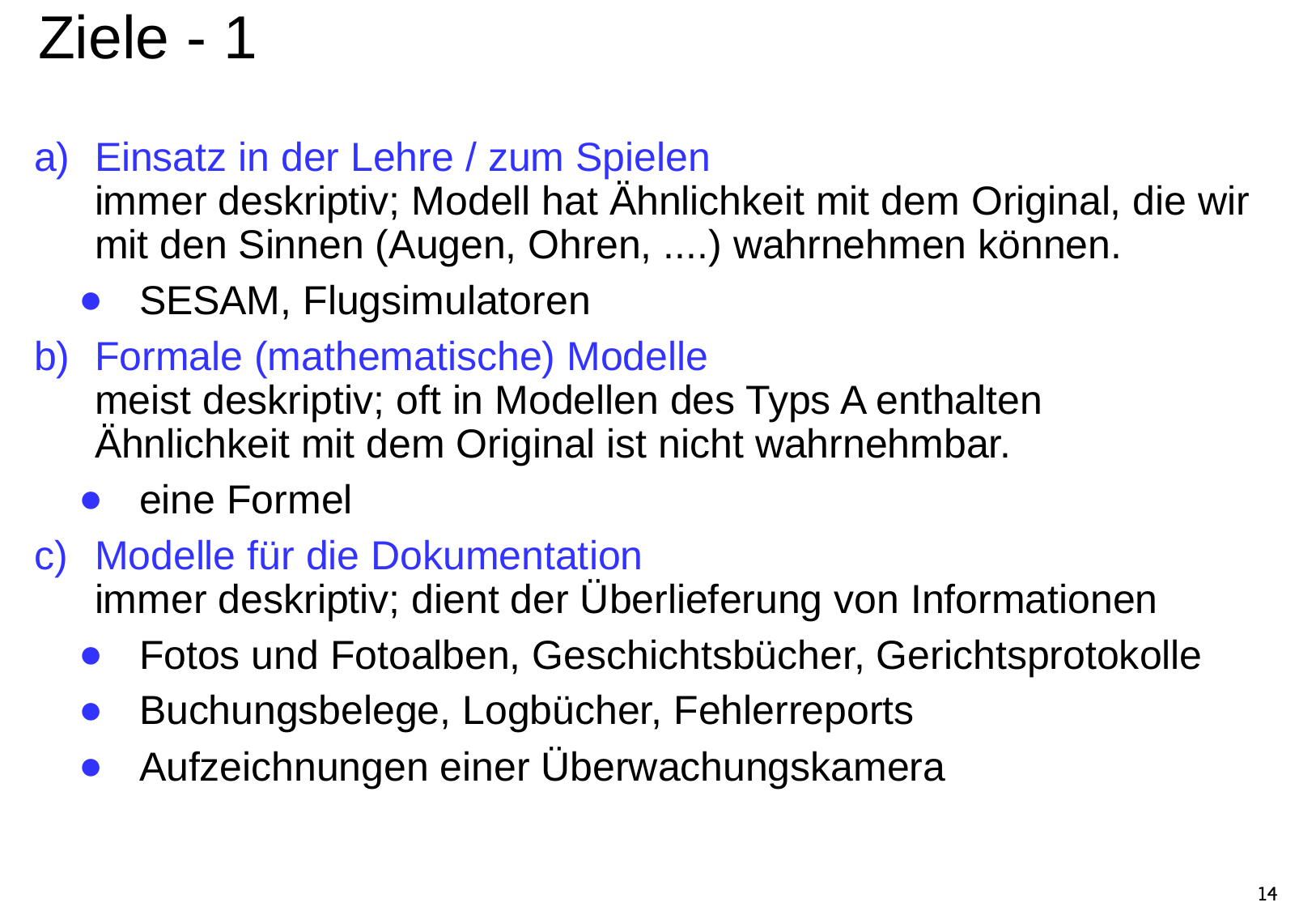

# Ziele - 1
Einsatz in der Lehre / zum Spielen
immer deskriptiv; Modell hat Ähnlichkeit mit dem Original, die wir mit den Sinnen (Augen, Ohren, ....) wahrnehmen können.
SESAM, Flugsimulatoren
Formale (mathematische) Modelle
meist deskriptiv; oft in Modellen des Typs A enthalten
Ähnlichkeit mit dem Original ist nicht wahrnehmbar.
eine Formel
Modelle für die Dokumentation
immer deskriptiv; dient der Überlieferung von Informationen
Fotos und Fotoalben, Geschichtsbücher, Gerichtsprotokolle
Buchungsbelege, Logbücher, Fehlerreports
Aufzeichnungen einer Überwachungskamera

14